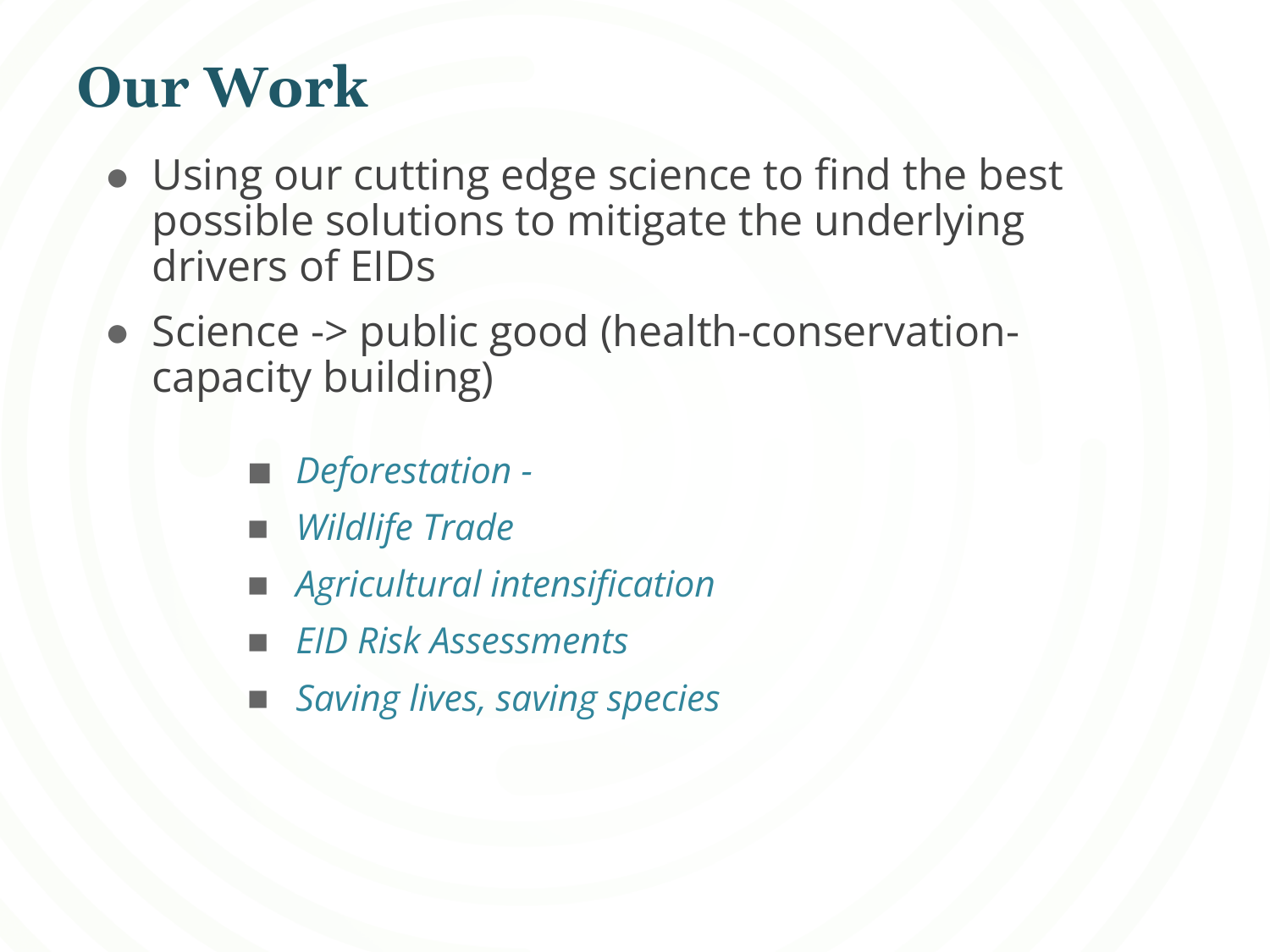

# Our Work
Using our cutting edge science to find the best possible solutions to mitigate the underlying drivers of EIDs
Science -> public good (health-conservation-capacity building)
Deforestation -
Wildlife Trade
Agricultural intensification
EID Risk Assessments
Saving lives, saving species